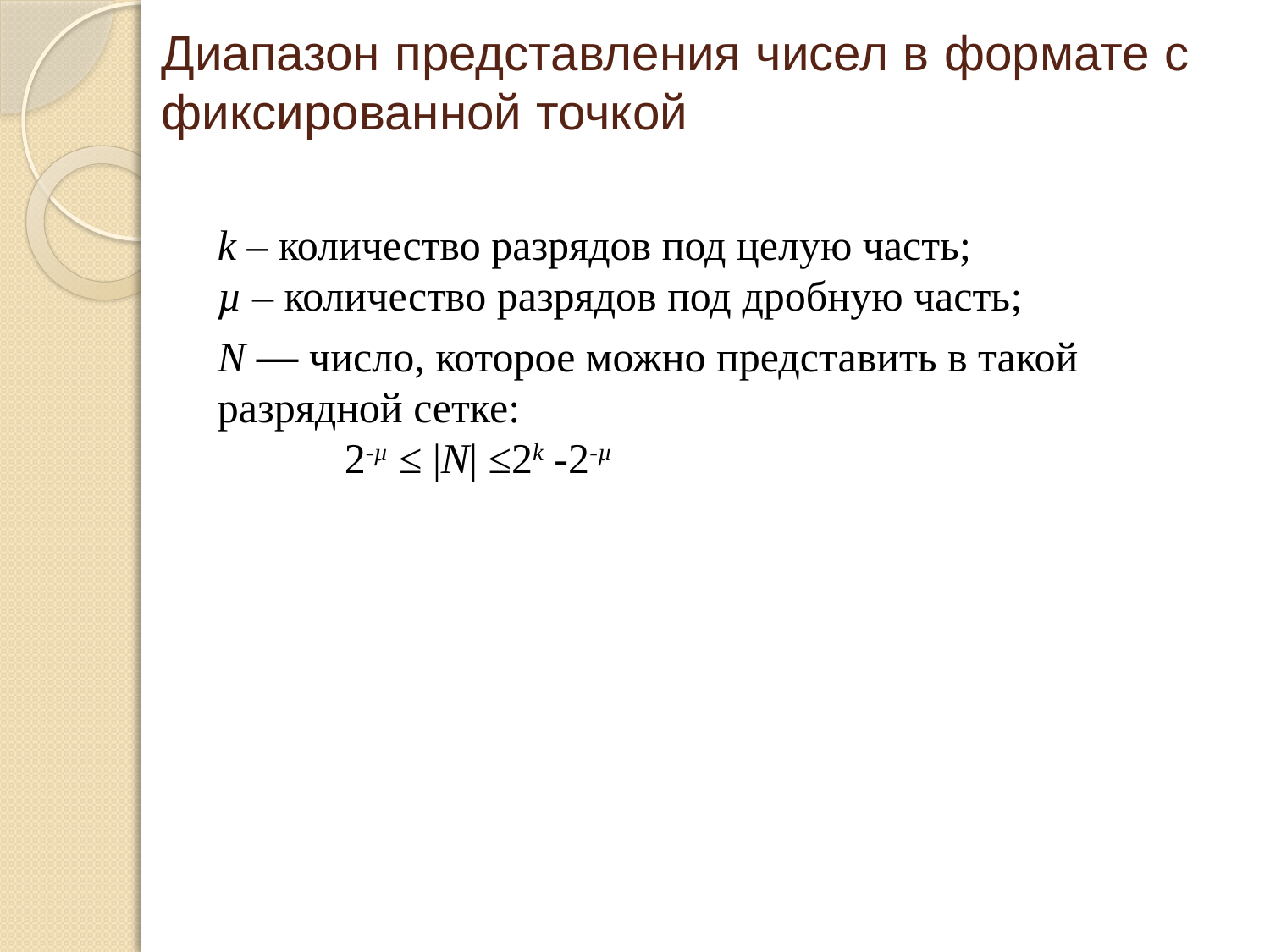

Диапазон представления чисел в формате с фиксированной точкой
k – количество разрядов под целую часть;
µ – количество разрядов под дробную часть;
N — число, которое можно представить в такой разрядной сетке:
	2-µ ≤ |N| ≤2k -2-µ